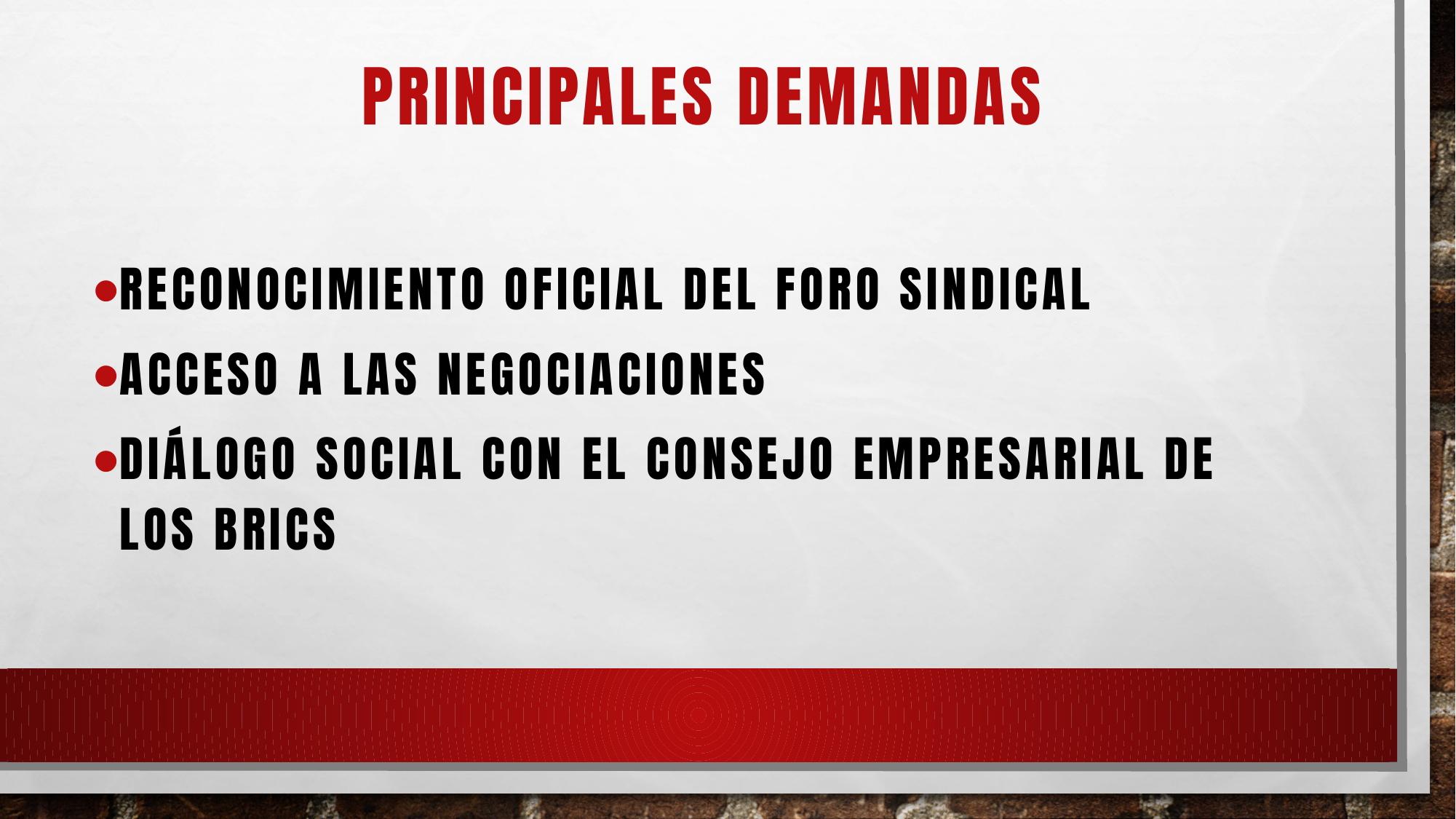

# PRINCIPALES demandAs
reconocimiento oficial del foro sindical
acceso a las negociaciones
diálogo social con EL consejo empresarial DE LOS BRICS